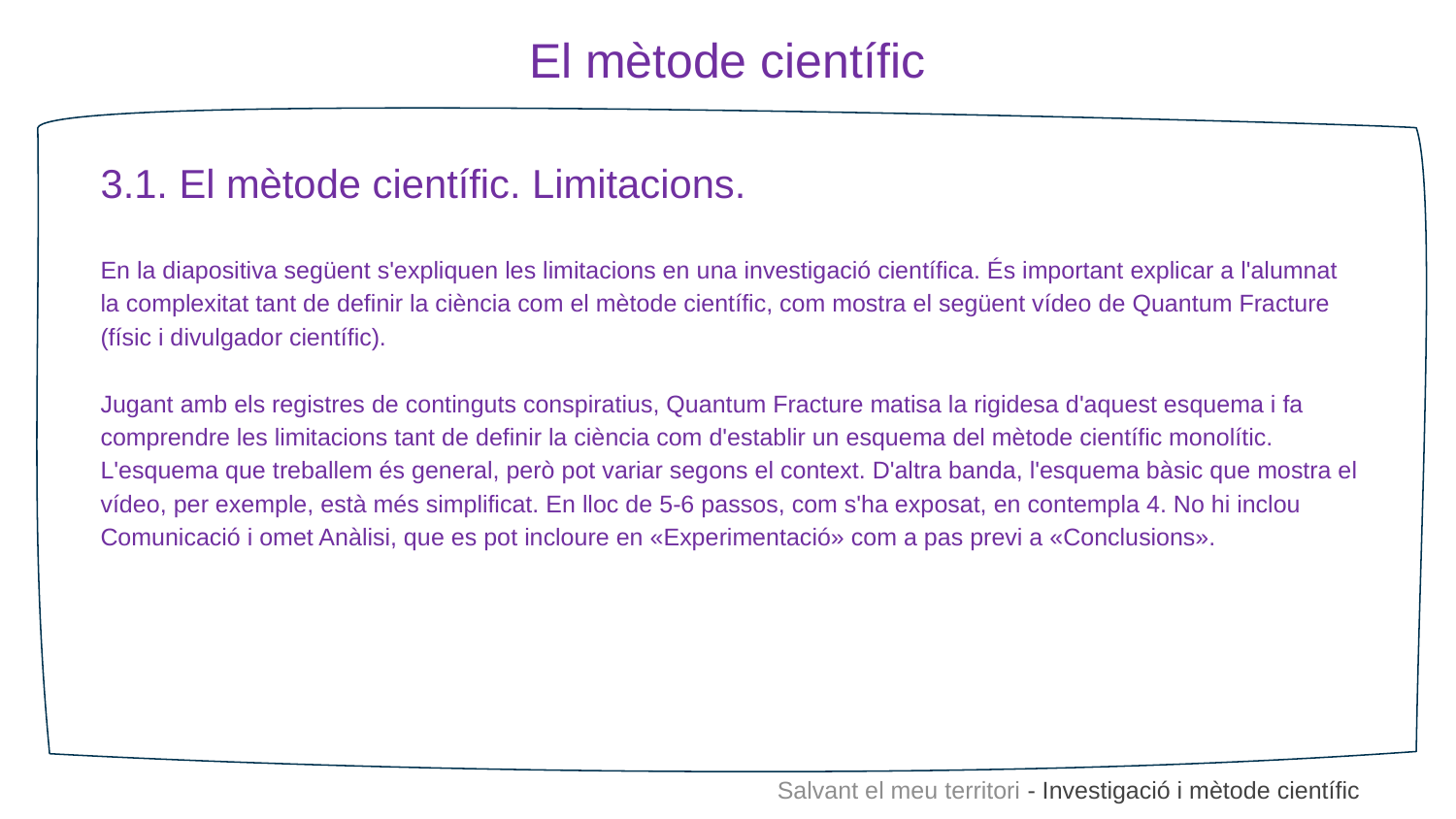

El mètode científic

3.1. El mètode científic. Limitacions.
En la diapositiva següent s'expliquen les limitacions en una investigació científica. És important explicar a l'alumnat la complexitat tant de definir la ciència com el mètode científic, com mostra el següent vídeo de Quantum Fracture (físic i divulgador científic).

Jugant amb els registres de continguts conspiratius, Quantum Fracture matisa la rigidesa d'aquest esquema i fa comprendre les limitacions tant de definir la ciència com d'establir un esquema del mètode científic monolític. L'esquema que treballem és general, però pot variar segons el context. D'altra banda, l'esquema bàsic que mostra el vídeo, per exemple, està més simplificat. En lloc de 5-6 passos, com s'ha exposat, en contempla 4. No hi inclou Comunicació i omet Anàlisi, que es pot incloure en «Experimentació» com a pas previ a «Conclusions».

Salvant el meu territori - Investigació i mètode científic